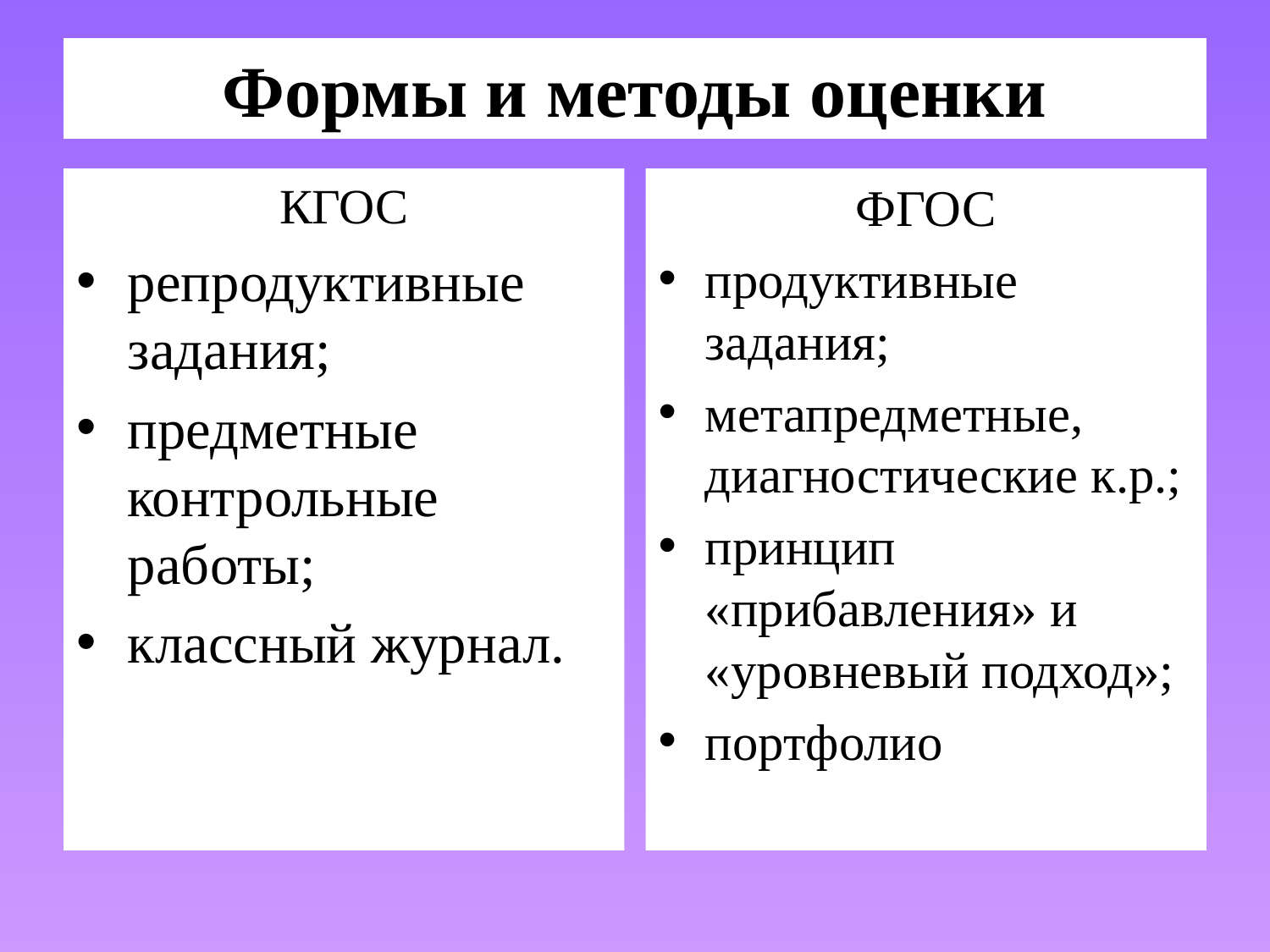

# Формы и методы оценки
КГОС
репродуктивные задания;
предметные контрольные работы;
классный журнал.

ФГОС
продуктивные задания;
метапредметные, диагностические к.р.;
принцип «прибавления» и «уровневый подход»;
портфолио